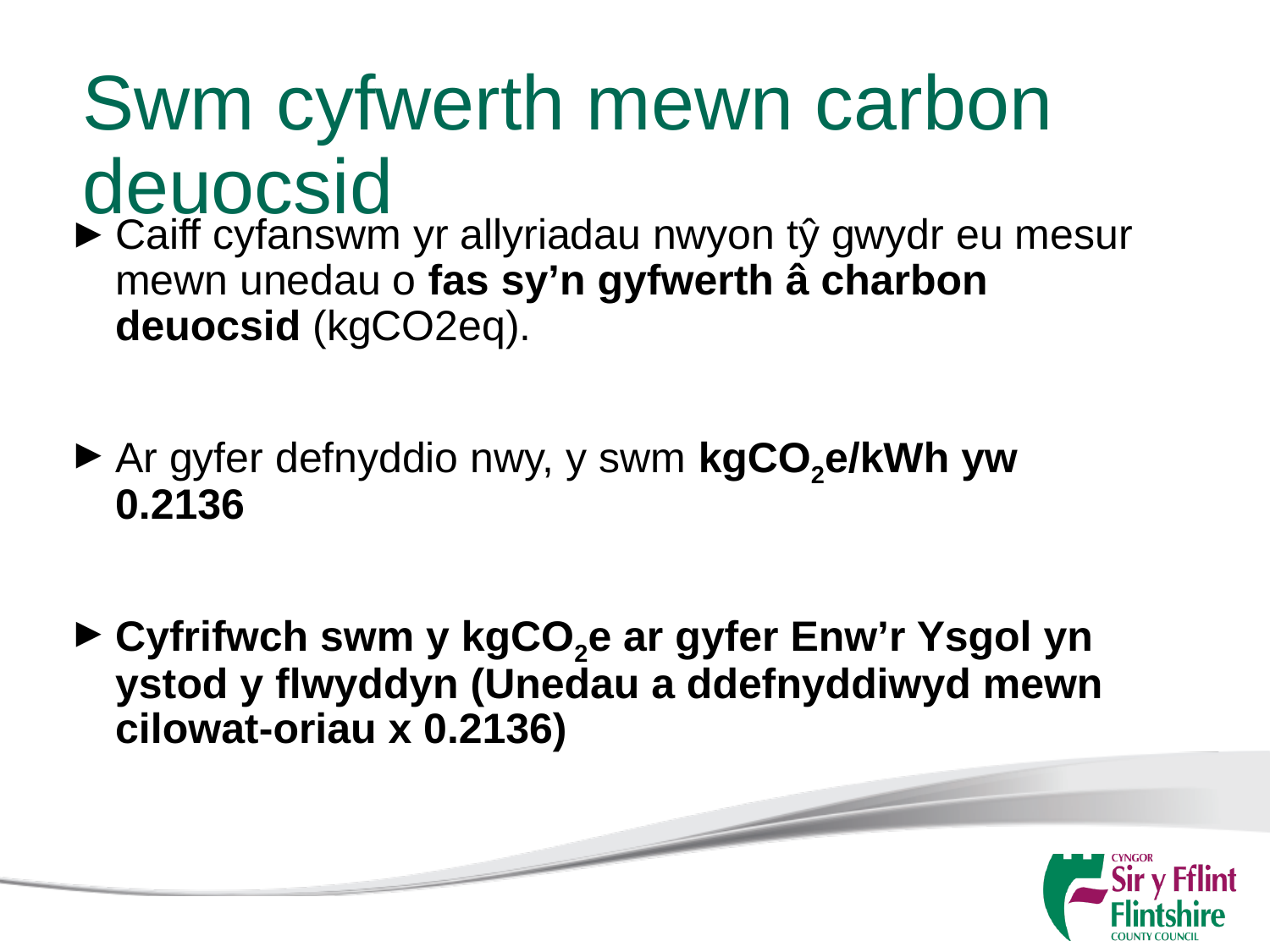

# Swm cyfwerth mewn carbon deuocsid
Caiff cyfanswm yr allyriadau nwyon tŷ gwydr eu mesur mewn unedau o fas sy’n gyfwerth â charbon deuocsid (kgCO2eq).

Ar gyfer defnyddio nwy, y swm kgCO2e/kWh yw 0.2136

Cyfrifwch swm y kgCO2e ar gyfer Enw’r Ysgol yn ystod y flwyddyn (Unedau a ddefnyddiwyd mewn cilowat-oriau x 0.2136)